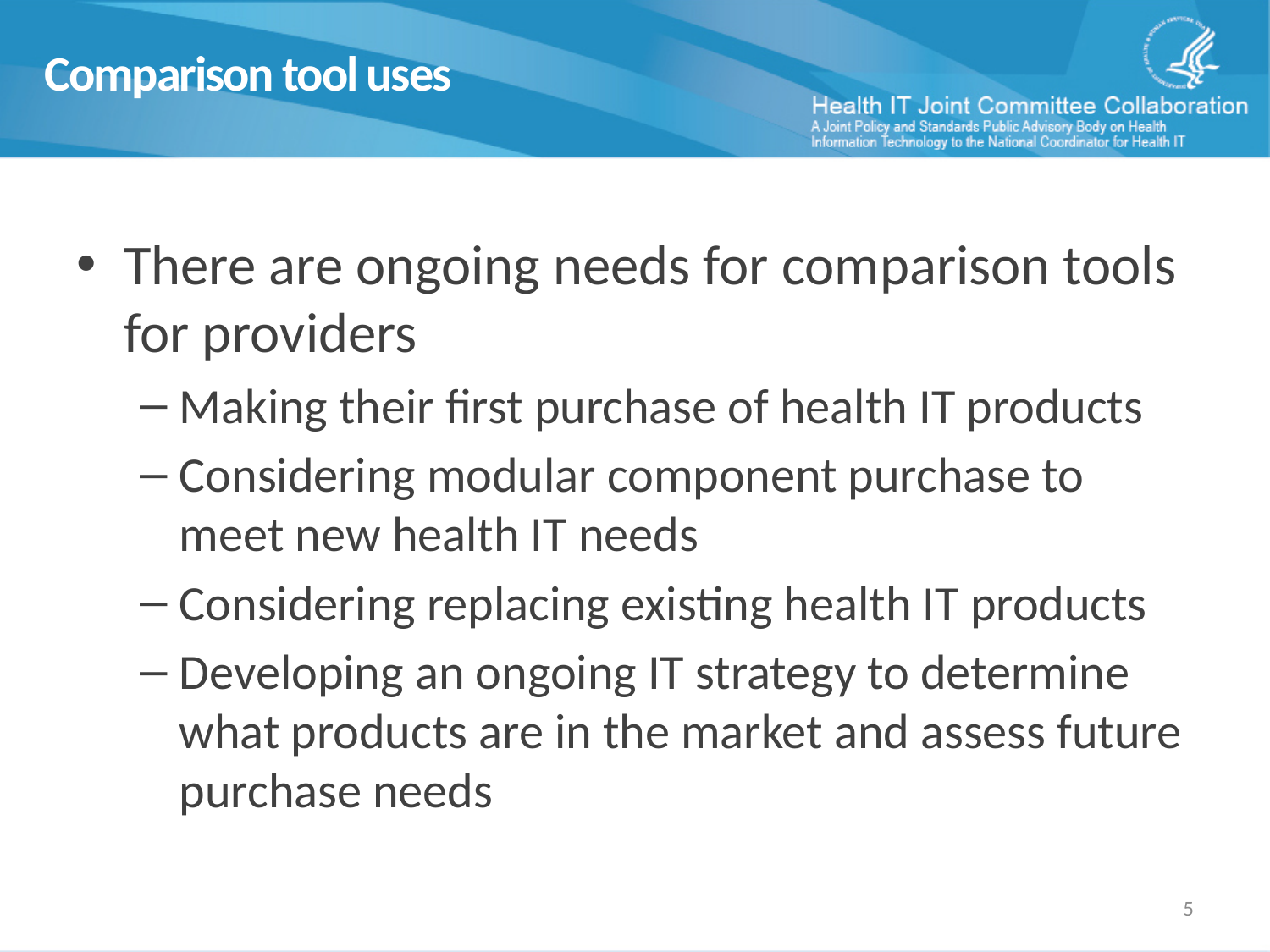

# Comparison tool uses
There are ongoing needs for comparison tools for providers
Making their first purchase of health IT products
Considering modular component purchase to meet new health IT needs
Considering replacing existing health IT products
Developing an ongoing IT strategy to determine what products are in the market and assess future purchase needs
5